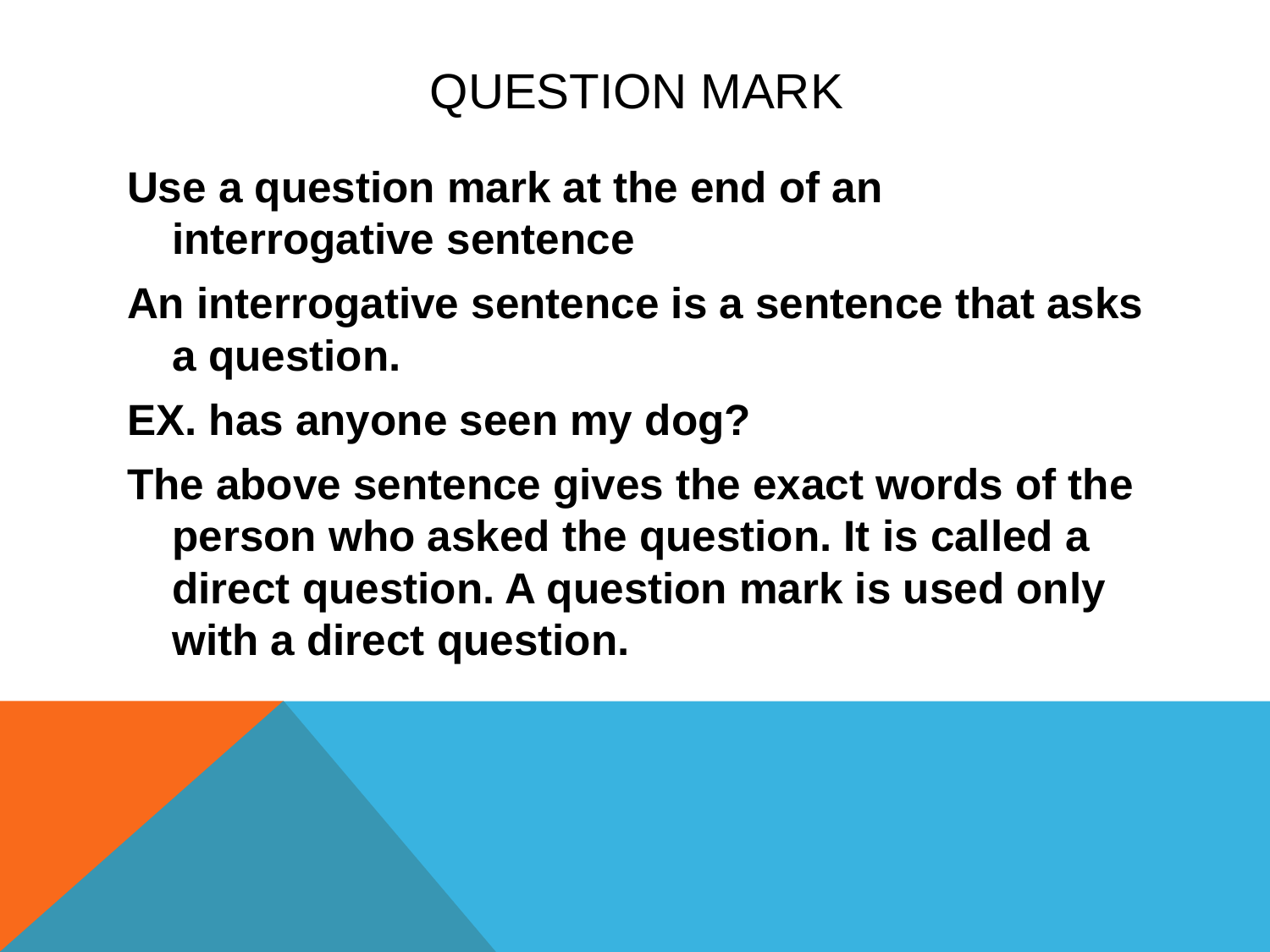

# QUESTION MARK
Use a question mark at the end of an interrogative sentence
An interrogative sentence is a sentence that asks a question.
EX. has anyone seen my dog?
The above sentence gives the exact words of the person who asked the question. It is called a direct question. A question mark is used only with a direct question.